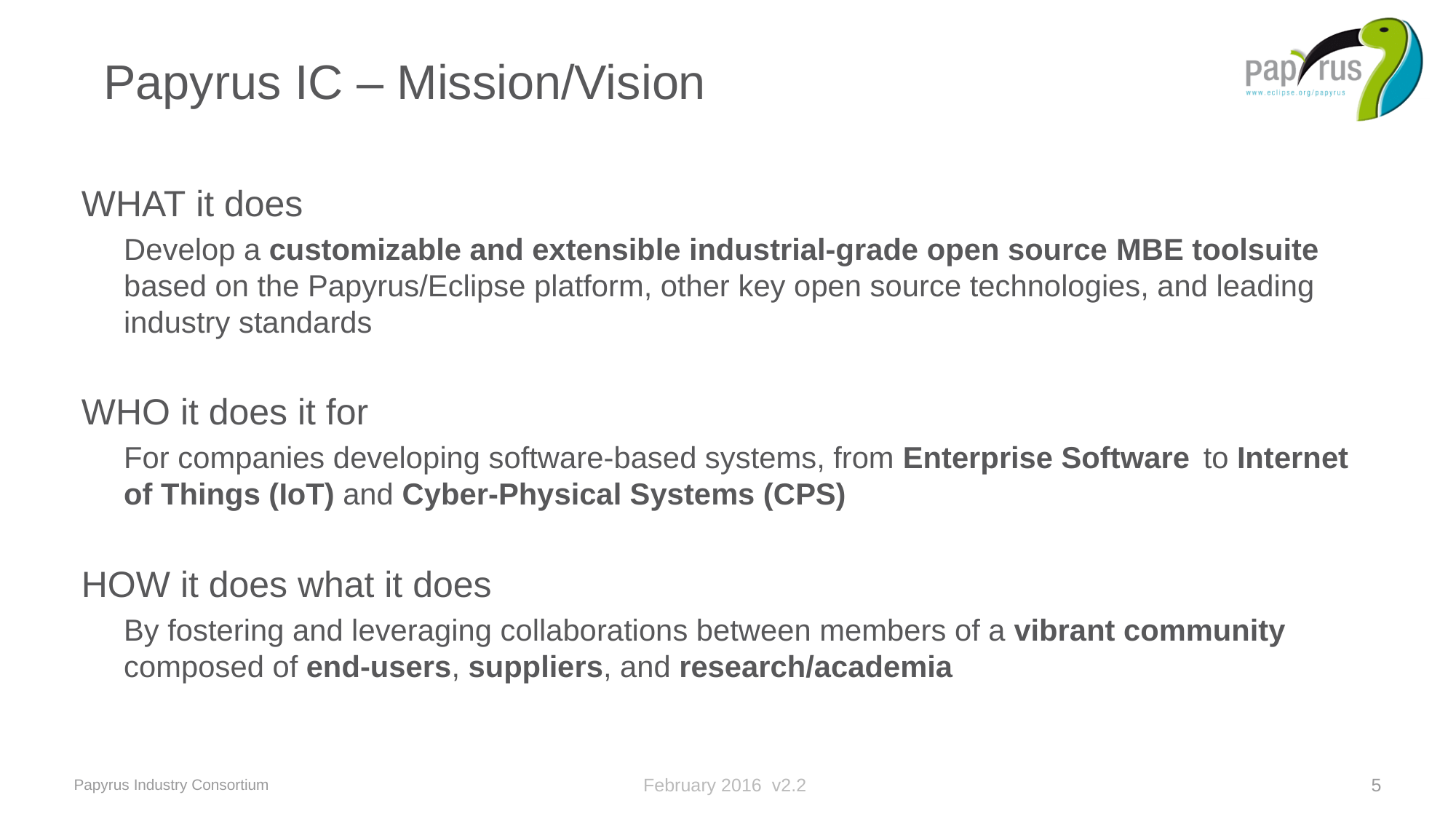

# Papyrus IC – Mission/Vision

WHAT it does
Develop a customizable and extensible industrial-grade open source MBE toolsuite based on the Papyrus/Eclipse platform, other key open source technologies, and leading industry standards

WHO it does it for
For companies developing software-based systems, from Enterprise Software  to Internet of Things (IoT) and Cyber-Physical Systems (CPS)

HOW it does what it does
By fostering and leveraging collaborations between members of a vibrant community composed of end-users, suppliers, and research/academia

Papyrus Industry Consortium
February 2016  v2.2
5